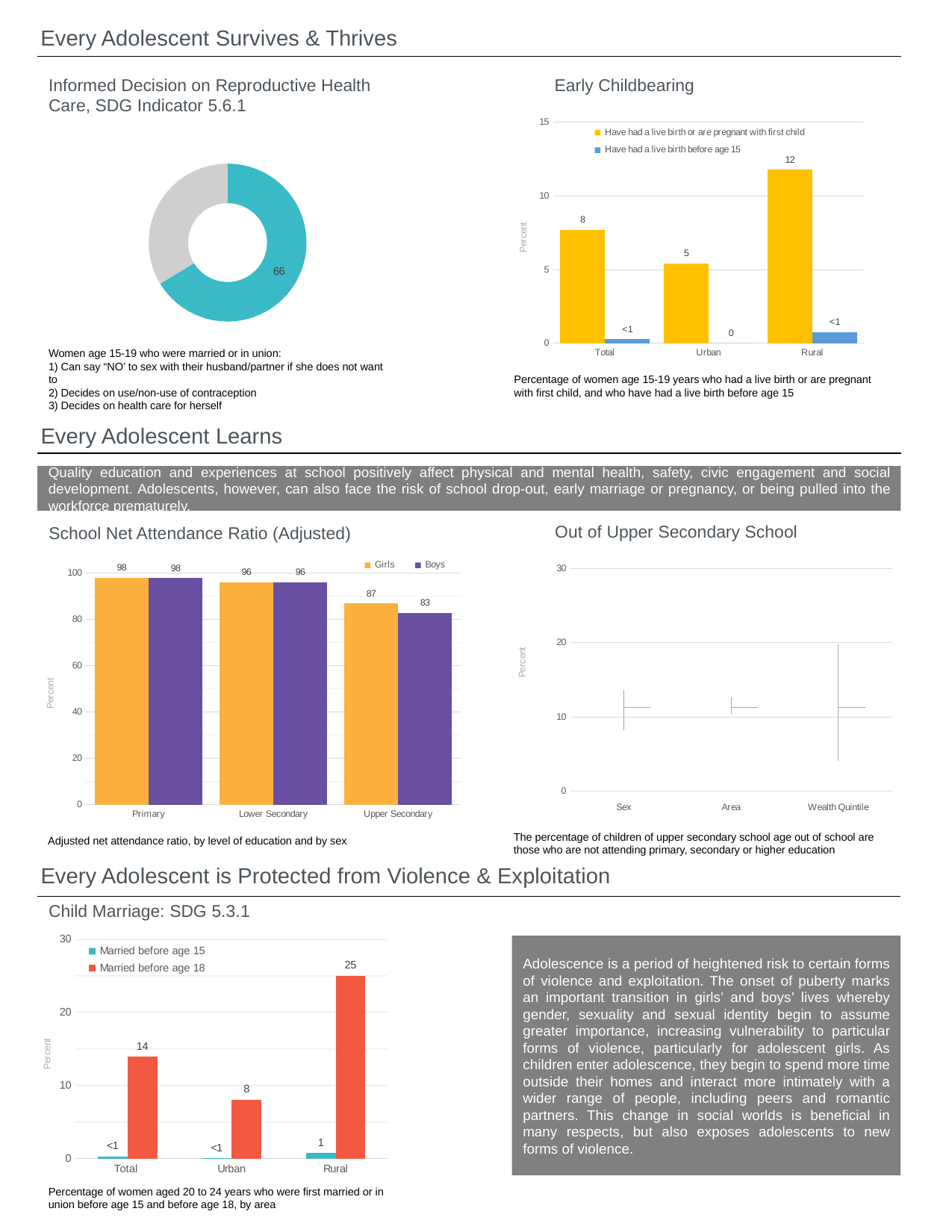

Every Adolescent Survives & Thrives
Informed Decision on Reproductive Health Care, SDG Indicator 5.6.1
Early Childbearing

### Chart

| Category | Have had a live birth or are pregnant with first child | Have had a live birth before age 15 |
|---|---|---|
| Total | 7.688137816063449 | 0.2745076393001608 |
| Urban | 5.431204147693752 | 0.0 |
| Rural | 11.76539166998579 | 0.7704182395776592 |

### Chart

| Category | Make their own decisions regarding sexual and reproductive health |
|---|---|
| Yes | 66.26948751467798 |
| No | 33.73051248532202 |
Women age 15-19 who were married or in union:
1) Can say “NO’ to sex with their husband/partner if she does not want to
2) Decides on use/non-use of contraception
3) Decides on health care for herself
Percentage of women age 15-19 years who had a live birth or are pregnant with first child, and who have had a live birth before age 15
Every Adolescent Learns
Quality education and experiences at school positively affect physical and mental health, safety, civic engagement and social development. Adolescents, however, can also face the risk of school drop-out, early marriage or pregnancy, or being pulled into the workforce prematurely.
Out of Upper Secondary School
School Net Attendance Ratio (Adjusted)

[unsupported chart]

### Chart

| Category | Girls | Boys |
|---|---|---|
| Primary | 98.0 | 97.8 |
| Lower Secondary | 96.0 | 96.1 |
| Upper Secondary | 86.8 | 82.9 |
The percentage of children of upper secondary school age out of school are those who are not attending primary, secondary or higher education
Adjusted net attendance ratio, by level of education and by sex
Every Adolescent is Protected from Violence & Exploitation
Child Marriage: SDG 5.3.1

### Chart

| Category | Married before age 15 | Married before age 18 |
|---|---|---|
| Total  | 0.2751356388689001 | 13.914792377532082 |
| Urban | 0.022011580974066948 | 8.036788321110018 |
| Rural | 0.7527342364721047 | 25.005506225124915 |
Adolescence is a period of heightened risk to certain forms of violence and exploitation. The onset of puberty marks an important transition in girls’ and boys’ lives whereby gender, sexuality and sexual identity begin to assume greater importance, increasing vulnerability to particular forms of violence, particularly for adolescent girls. As children enter adolescence, they begin to spend more time outside their homes and interact more intimately with a wider range of people, including peers and romantic partners. This change in social worlds is beneficial in many respects, but also exposes adolescents to new forms of violence.
Percentage of women aged 20 to 24 years who were first married or in union before age 15 and before age 18, by area